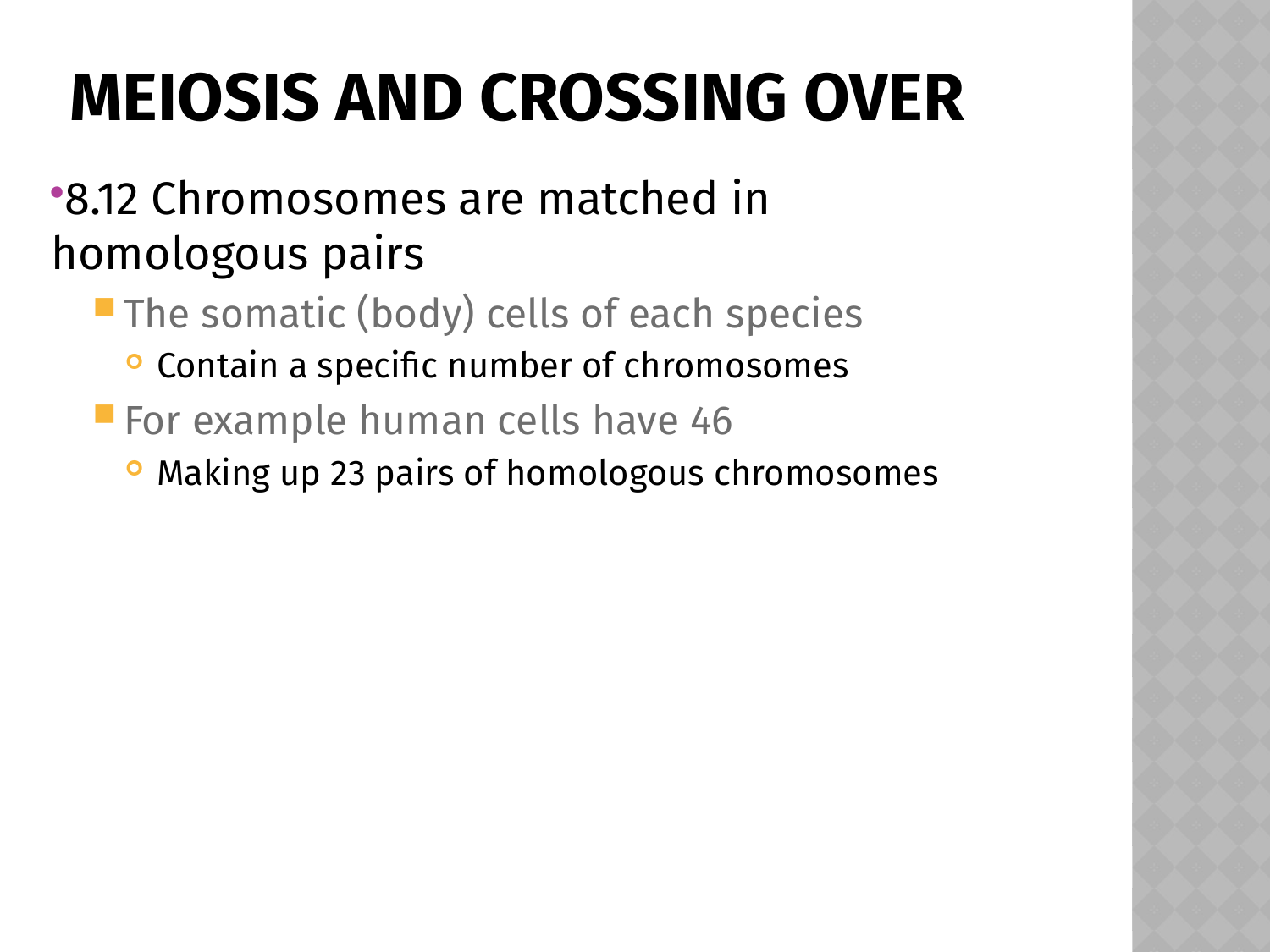

# MEIOSIS AND CROSSING OVER
8.12 Chromosomes are matched in homologous pairs
The somatic (body) cells of each species
Contain a specific number of chromosomes
For example human cells have 46
Making up 23 pairs of homologous chromosomes